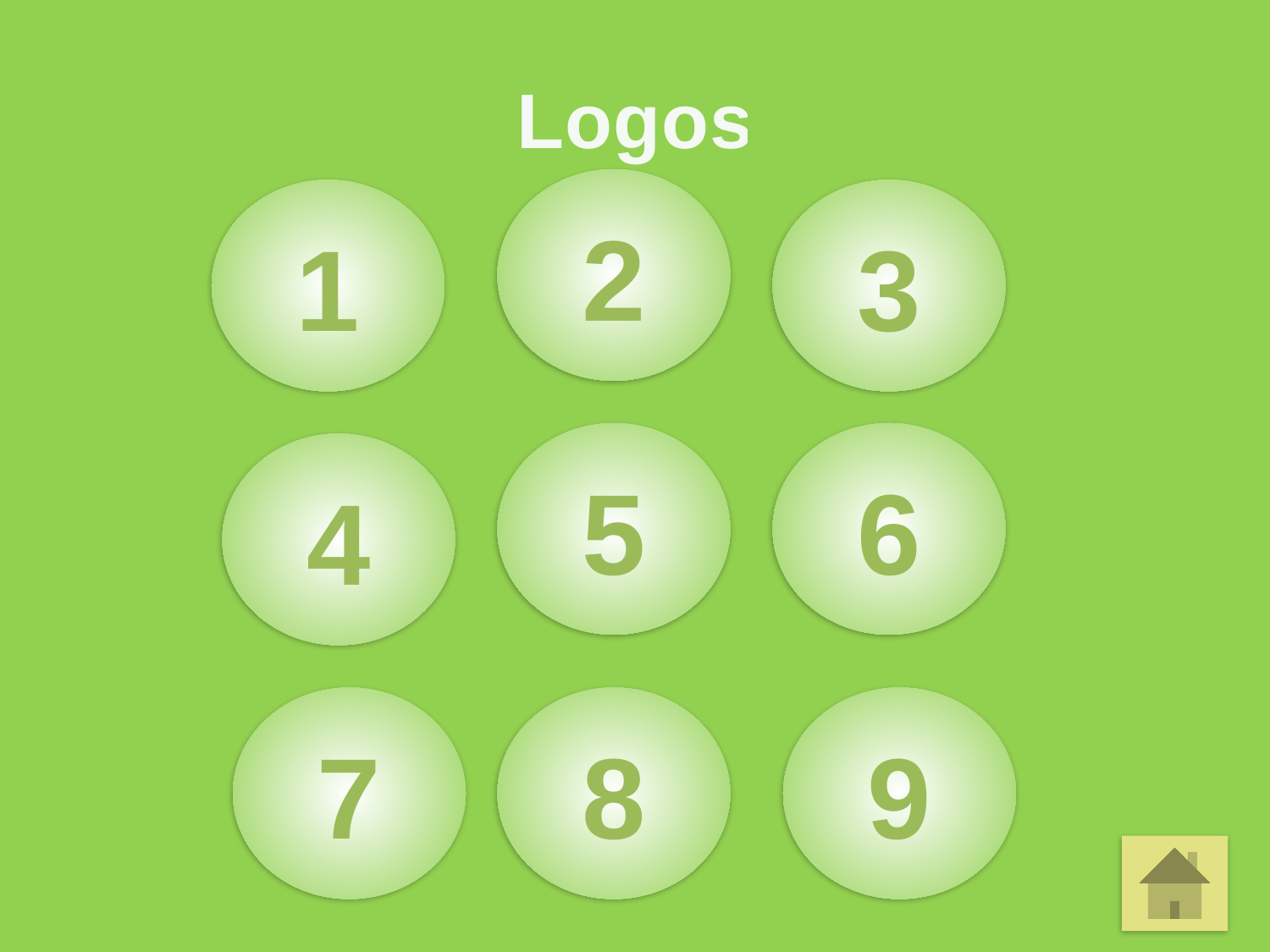

# Logos
2
1
3
5
6
4
7
8
9